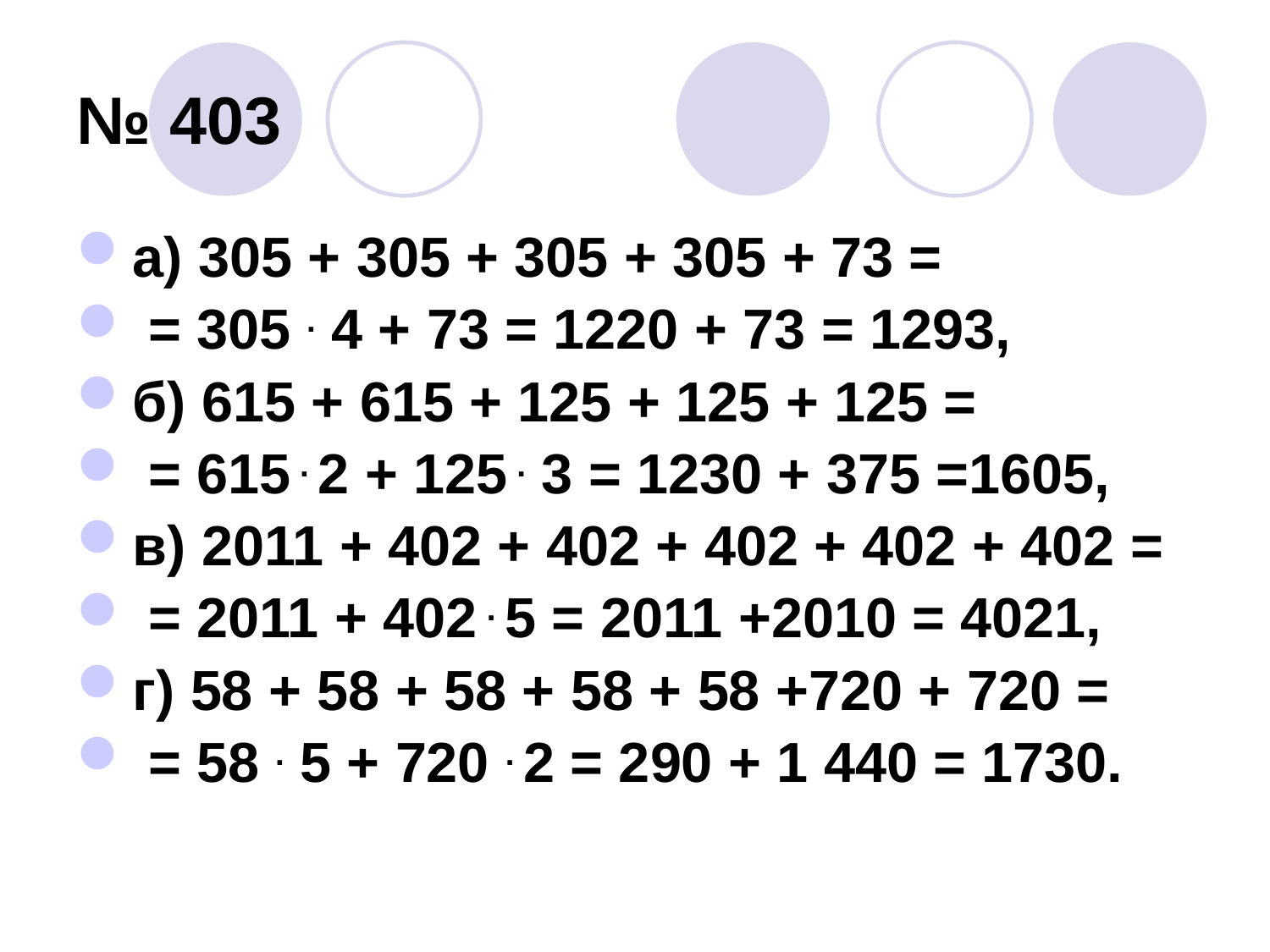

# № 403
а) 305 + 305 + 305 + 305 + 73 =
 = 305 . 4 + 73 = 1220 + 73 = 1293,
б) 615 + 615 + 125 + 125 + 125 =
 = 615 . 2 + 125 . 3 = 1230 + 375 =1605,
в) 2011 + 402 + 402 + 402 + 402 + 402 =
 = 2011 + 402 . 5 = 2011 +2010 = 4021,
г) 58 + 58 + 58 + 58 + 58 +720 + 720 =
 = 58 . 5 + 720 . 2 = 290 + 1 440 = 1730.